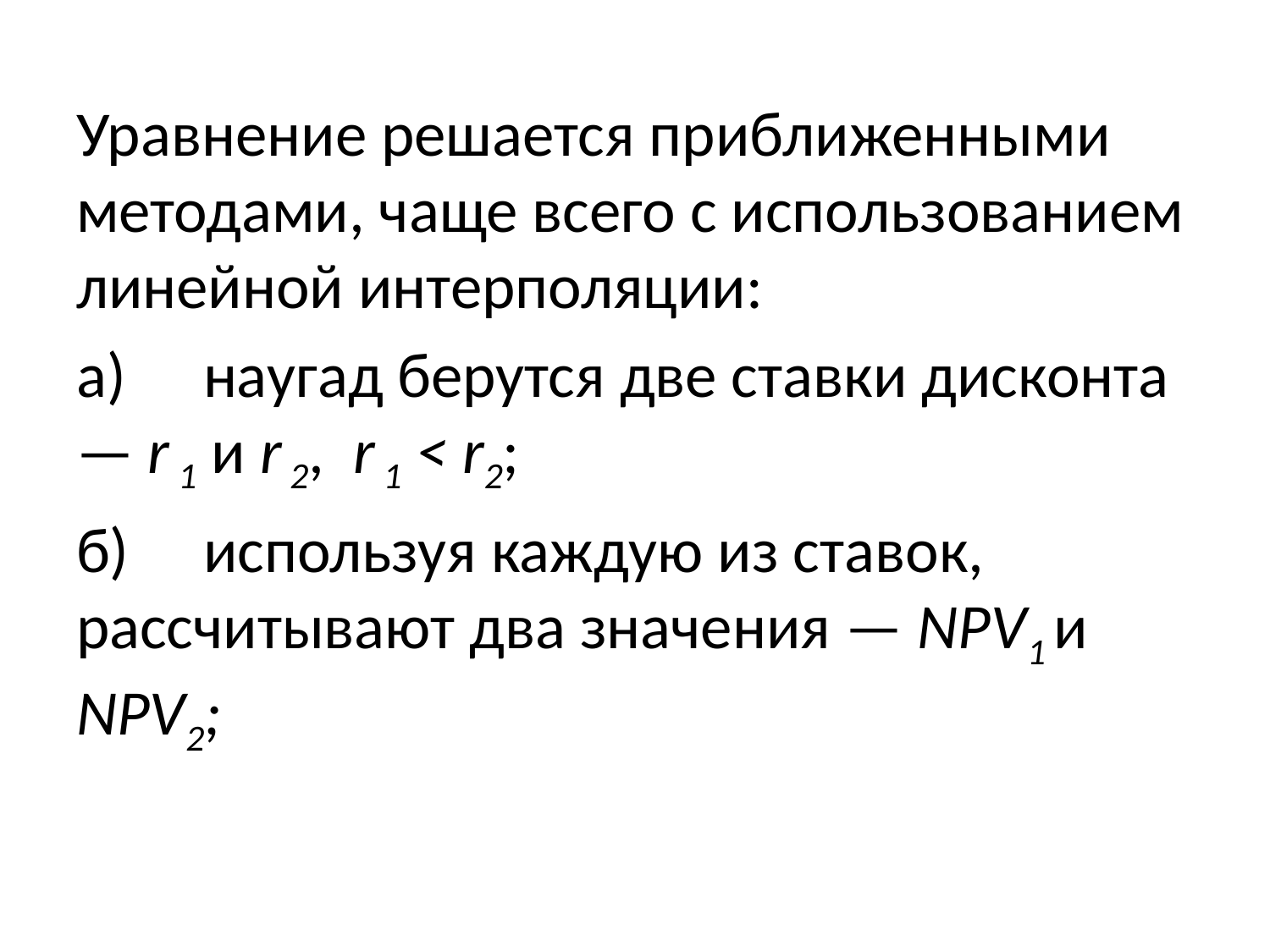

Уравнение решается приближенными методами, чаще всего с использованием линейной интерполяции:
а) 	наугад берутся две ставки дисконта — r 1 и r 2,  r 1 < r2;
б)	используя каждую из ставок, рассчитывают два значения — NPV1 и NPV2;